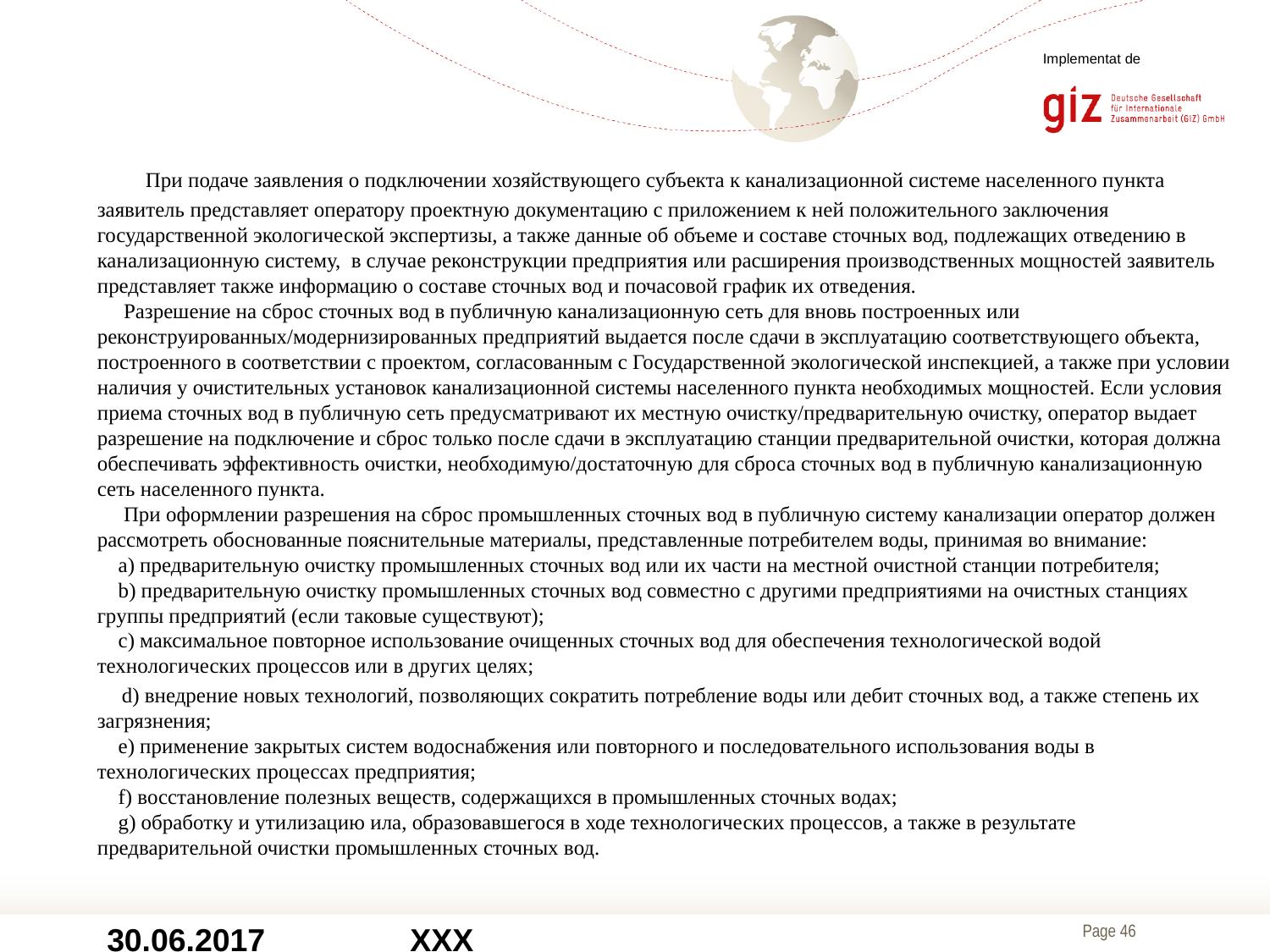

Implementat de
      При подаче заявления о подключении хозяйствующего субъекта к канализационной системе населенного пункта заявитель представляет оператору проектную документацию с приложением к ней положительного заключения государственной экологической экспертизы, а также данные об объеме и составе сточных вод, подлежащих отведению в канализационную систему,  в случае реконструкции предприятия или расширения производственных мощностей заявитель представляет также информацию о составе сточных вод и почасовой график их отведения.
     Разрешение на сброс сточных вод в публичную канализационную сеть для вновь построенных или реконструированных/модернизированных предприятий выдается после сдачи в эксплуатацию соответствующего объекта, построенного в соответствии с проектом, согласованным с Государственной экологической инспекцией, а также при условии наличия у очистительных установок канализационной системы населенного пункта необходимых мощностей. Если условия приема сточных вод в публичную сеть предусматривают их местную очистку/предварительную очистку, оператор выдает разрешение на подключение и сброс только после сдачи в эксплуатацию станции предварительной очистки, которая должна обеспечивать эффективность очистки, необходимую/достаточную для сброса сточных вод в публичную канализационную сеть населенного пункта.
     При оформлении разрешения на сброс промышленных сточных вод в публичную систему канализации оператор должен рассмотреть обоснованные пояснительные материалы, представленные потребителем воды, принимая во внимание:
    a) предварительную очистку промышленных сточных вод или их части на местной очистной станции потребителя;
    b) предварительную очистку промышленных сточных вод совместно с другими предприятиями на очистных станциях группы предприятий (если таковые существуют);
    c) максимальное повторное использование очищенных сточных вод для обеспечения технологической водой технологических процессов или в других целях;
    d) внедрение новых технологий, позволяющих сократить потребление воды или дебит сточных вод, а также степень их загрязнения;
    e) применение закрытых систем водоснабжения или повторного и последовательного использования воды в технологических процессах предприятия;
    f) восстановление полезных веществ, содержащихся в промышленных сточных водах;
    g) обработку и утилизацию ила, образовавшегося в ходе технологических процессов, а также в результате предварительной очистки промышленных сточных вод.
30.06.2017
XXX